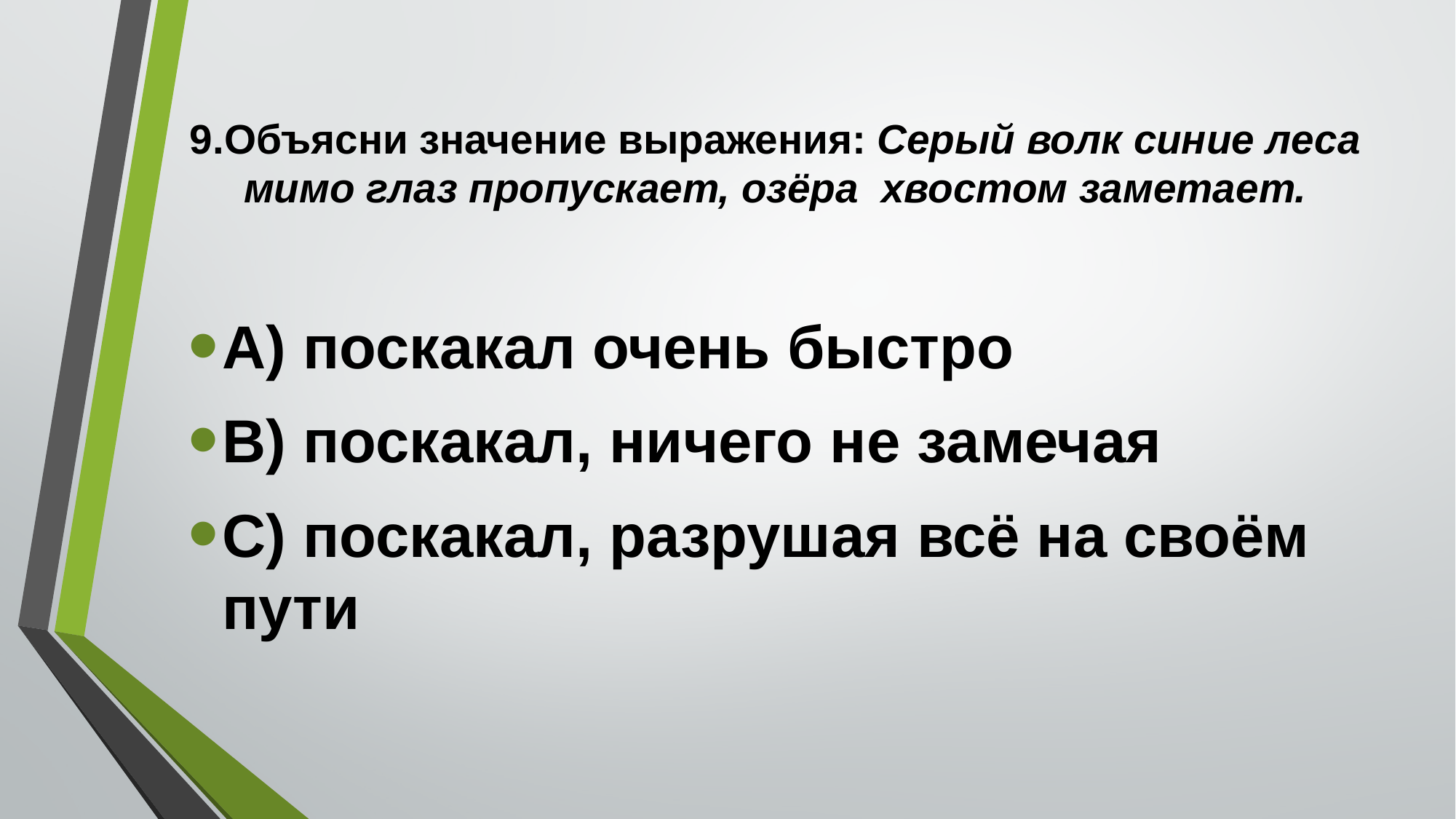

# 9.Объясни значение выражения: Серый волк синие леса мимо глаз пропускает, озёра  хвостом заметает.
А) поскакал очень быстро
В) поскакал, ничего не замечая
С) поскакал, разрушая всё на своём пути